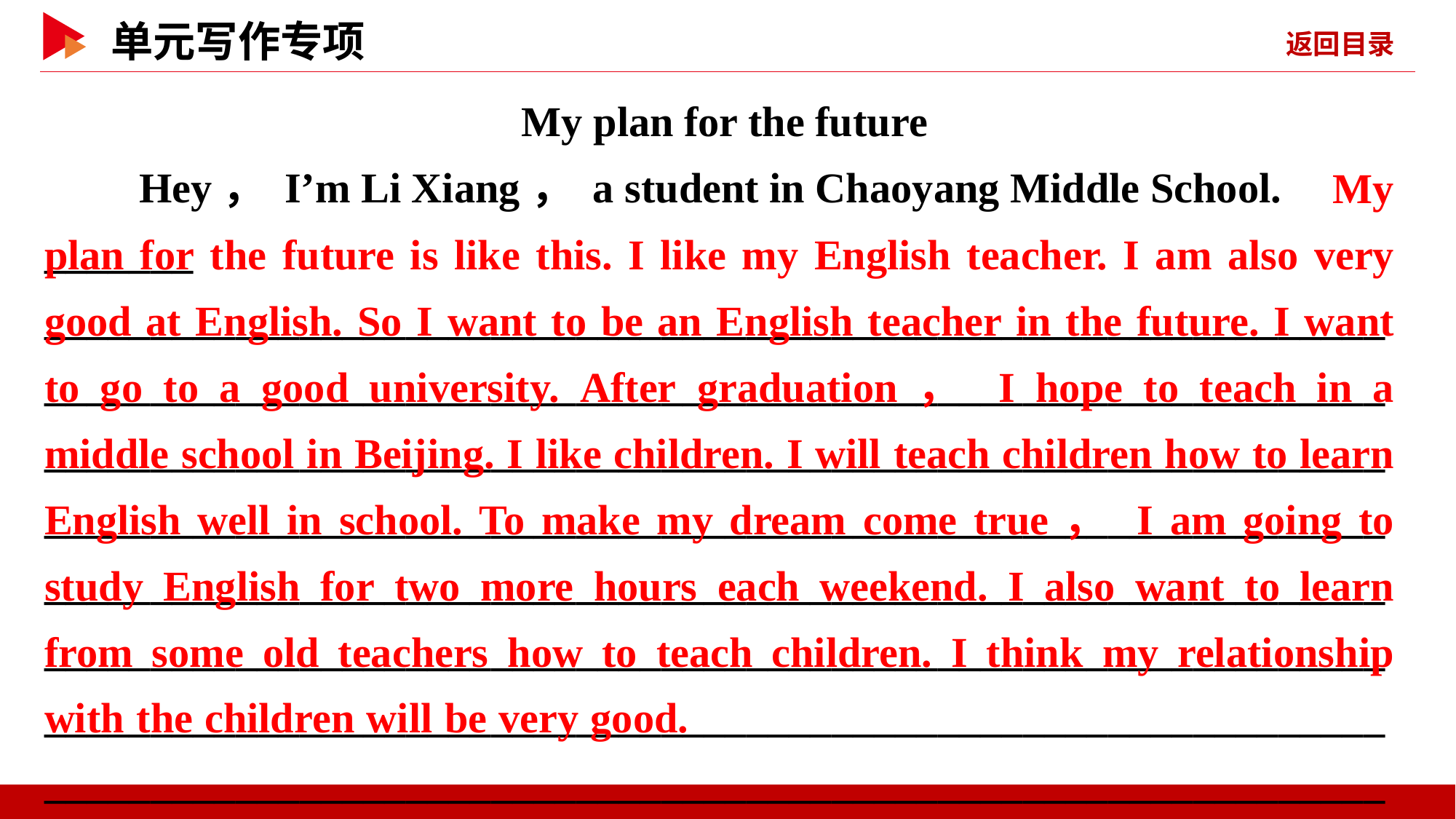

My plan for the future
         Hey， I’m Li Xiang， a student in Chaoyang Middle School. _______
________________________________________________________________________________________________________________________________________________________________________________________________________________________________________________________________________________________________________________________________________________________________________________________________________________________________________________________________________________________________________________________________
                                                                                                                     My plan for the future is like this. I like my English teacher. I am also very good at English. So I want to be an English teacher in the future. I want to go to a good university. After graduation， I hope to teach in a middle school in Beijing. I like children. I will teach children how to learn English well in school. To make my dream come true， I am going to study English for two more hours each weekend. I also want to learn from some old teachers how to teach children. I think my relationship with the children will be very good.